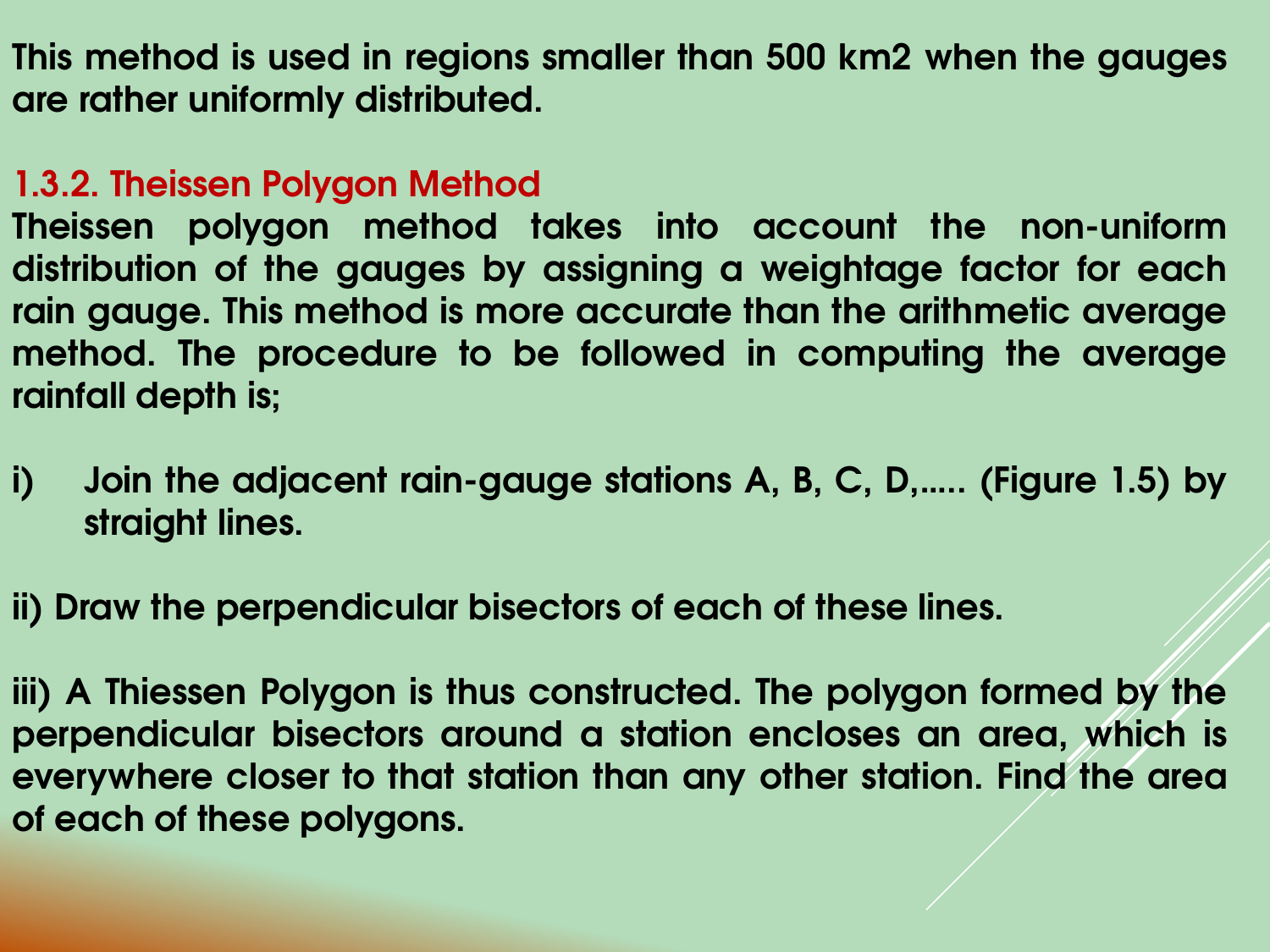

This method is used in regions smaller than 500 km2 when the gauges are rather uniformly distributed.

1.3.2. Theissen Polygon Method
Theissen polygon method takes into account the non-uniform distribution of the gauges by assigning a weightage factor for each rain gauge. This method is more accurate than the arithmetic average method. The procedure to be followed in computing the average rainfall depth is;

Join the adjacent rain-gauge stations A, B, C, D,….. (Figure 1.5) by straight lines.

ii) Draw the perpendicular bisectors of each of these lines.

iii) A Thiessen Polygon is thus constructed. The polygon formed by the perpendicular bisectors around a station encloses an area, which is everywhere closer to that station than any other station. Find the area of each of these polygons.